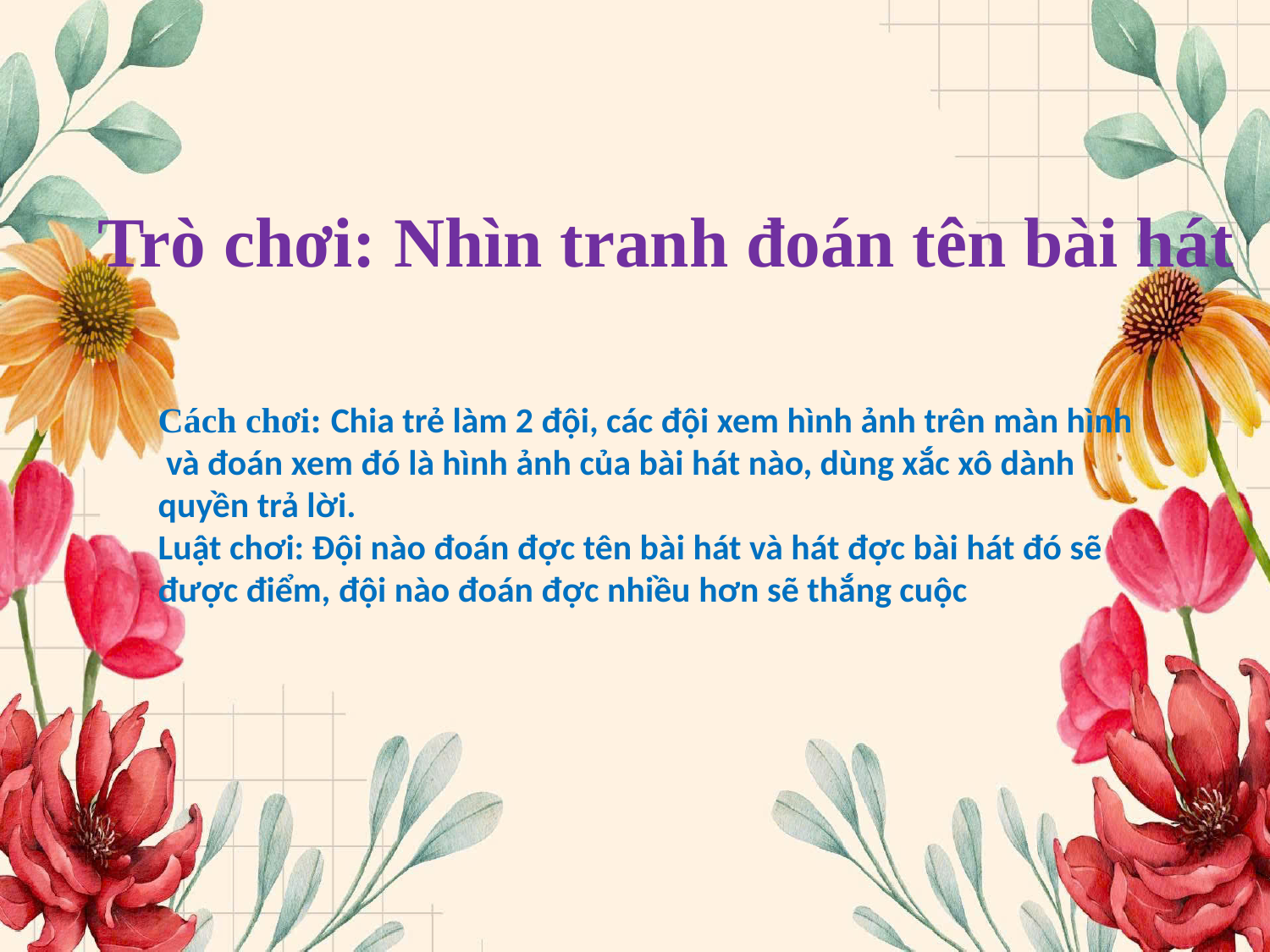

Trò chơi: Nhìn tranh đoán tên bài hát
Cách chơi: Chia trẻ làm 2 đội, các đội xem hình ảnh trên màn hình
 và đoán xem đó là hình ảnh của bài hát nào, dùng xắc xô dành
quyền trả lời.
Luật chơi: Đội nào đoán đ­ợc tên bài hát và hát đ­ợc bài hát đó sẽ
đ­ược điểm, đội nào đoán đ­ợc nhiều hơn sẽ thắng cuộc